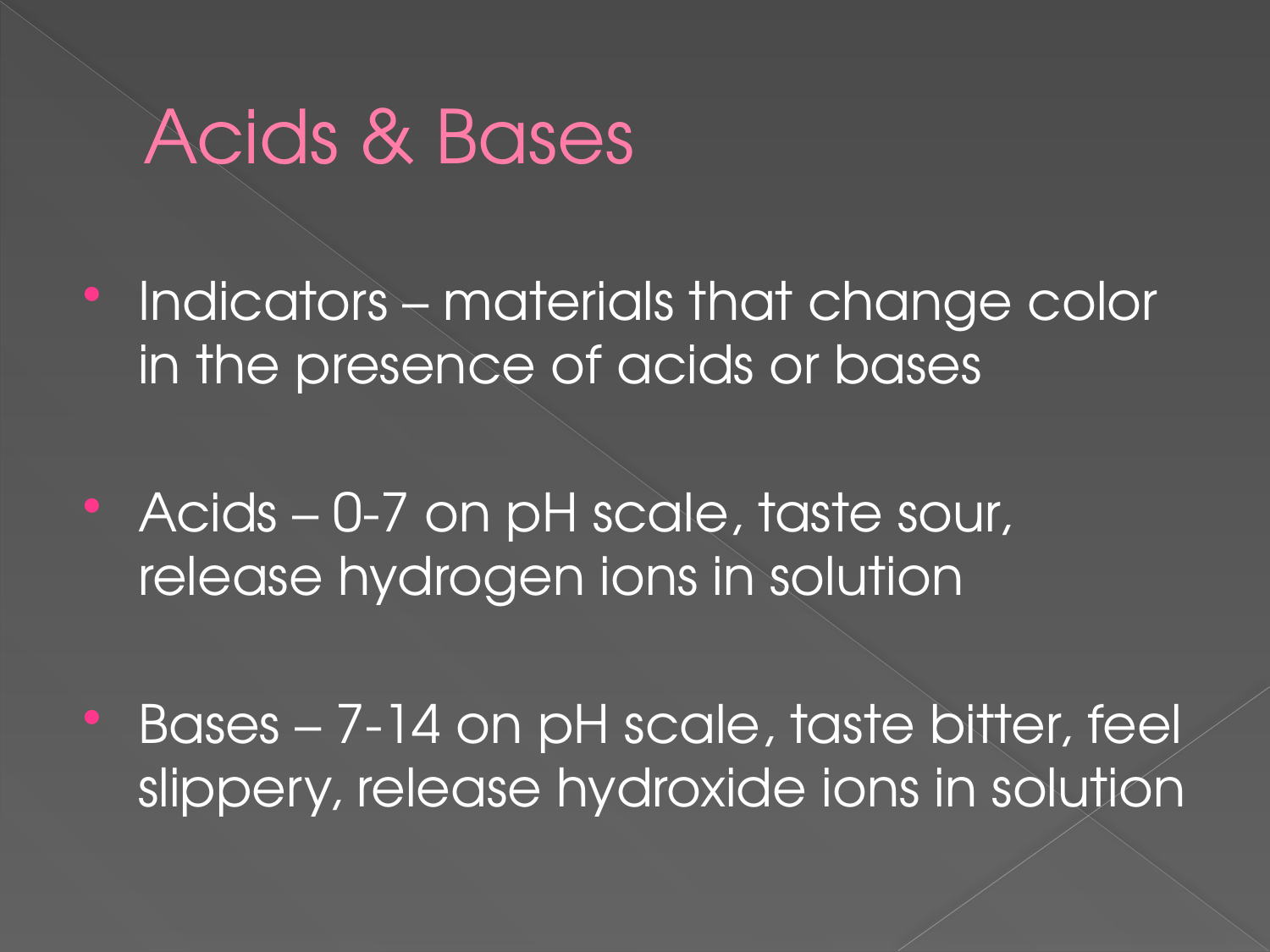

# Acids & Bases
Indicators – materials that change color in the presence of acids or bases

Acids – 0-7 on pH scale, taste sour, release hydrogen ions in solution

Bases – 7-14 on pH scale, taste bitter, feel slippery, release hydroxide ions in solution